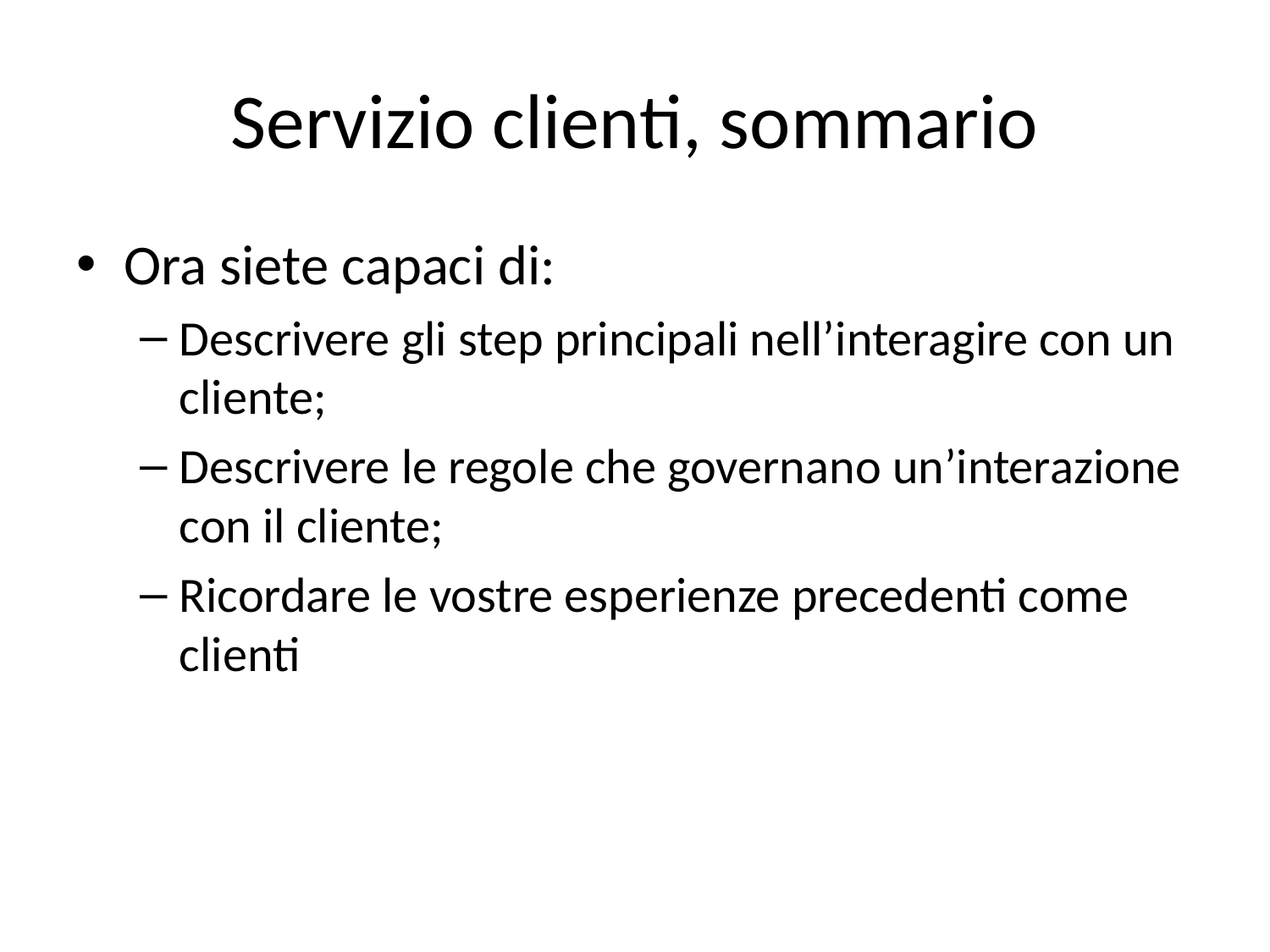

# Servizio clienti, sommario
Ora siete capaci di:
Descrivere gli step principali nell’interagire con un cliente;
Descrivere le regole che governano un’interazione con il cliente;
Ricordare le vostre esperienze precedenti come clienti